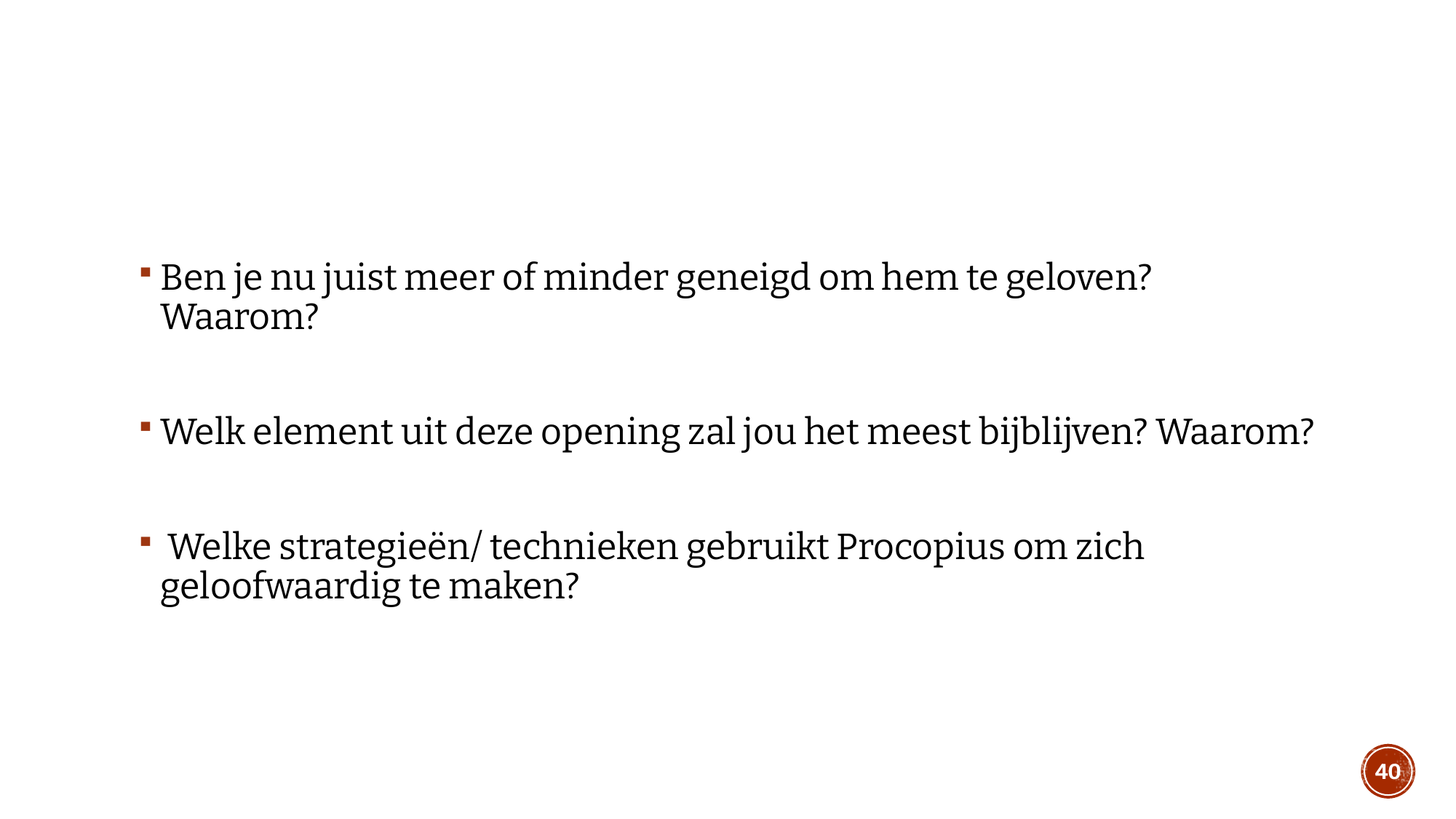

#
Ben je nu juist meer of minder geneigd om hem te geloven? Waarom?

Welk element uit deze opening zal jou het meest bijblijven? Waarom?

 Welke strategieën/ technieken gebruikt Procopius om zich geloofwaardig te maken?

40